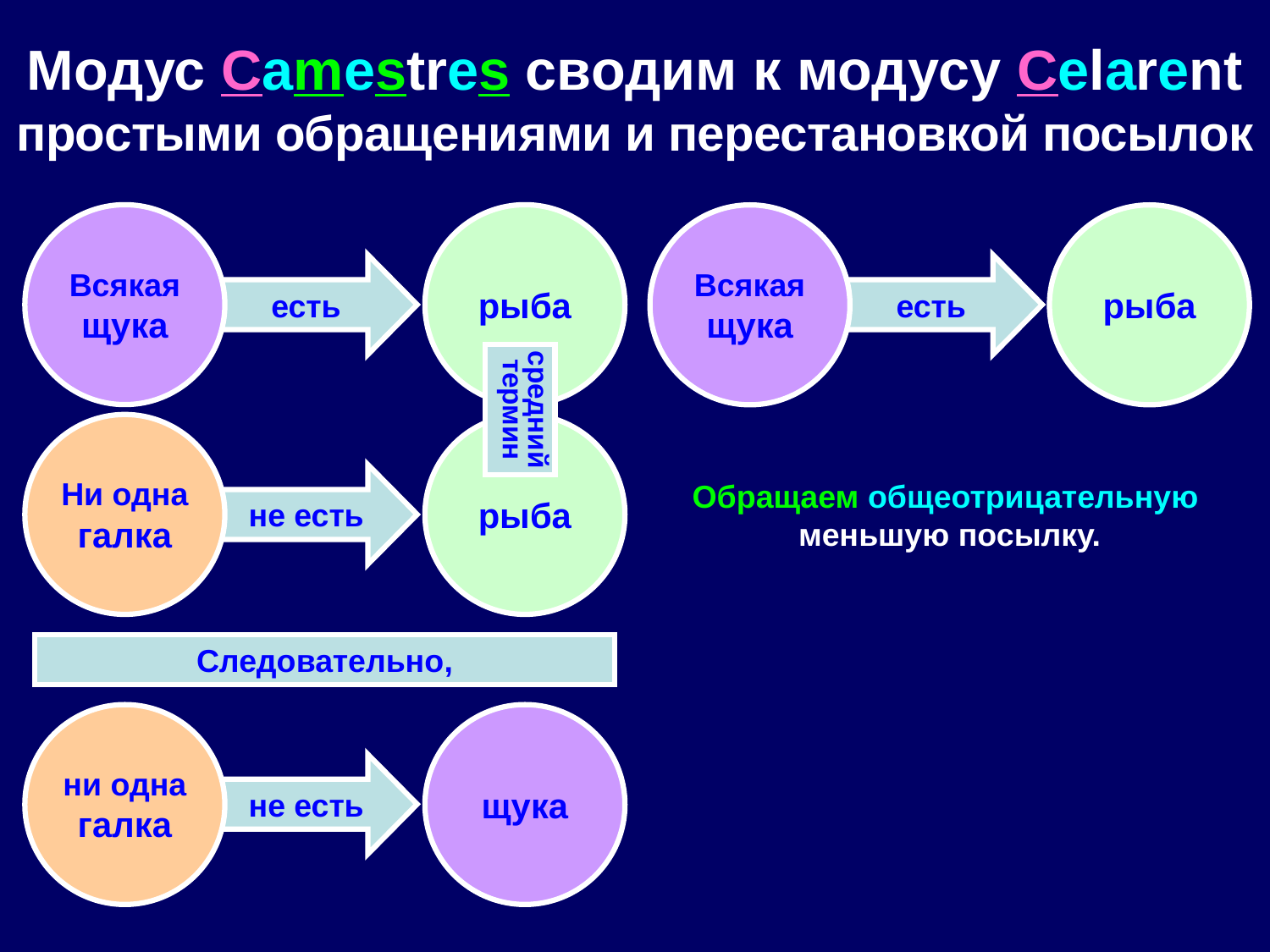

Модус Camestres сводим к модусу Celarent
простыми обращениями и перестановкой посылок
Всякая
щука
рыба
Всякая
щука
рыба
есть
есть
средний
термин
Ни одна
галка
рыба
Обращаем общеотрицательную
меньшую посылку.
не есть
Следовательно,
ни одна
галка
щука
не есть